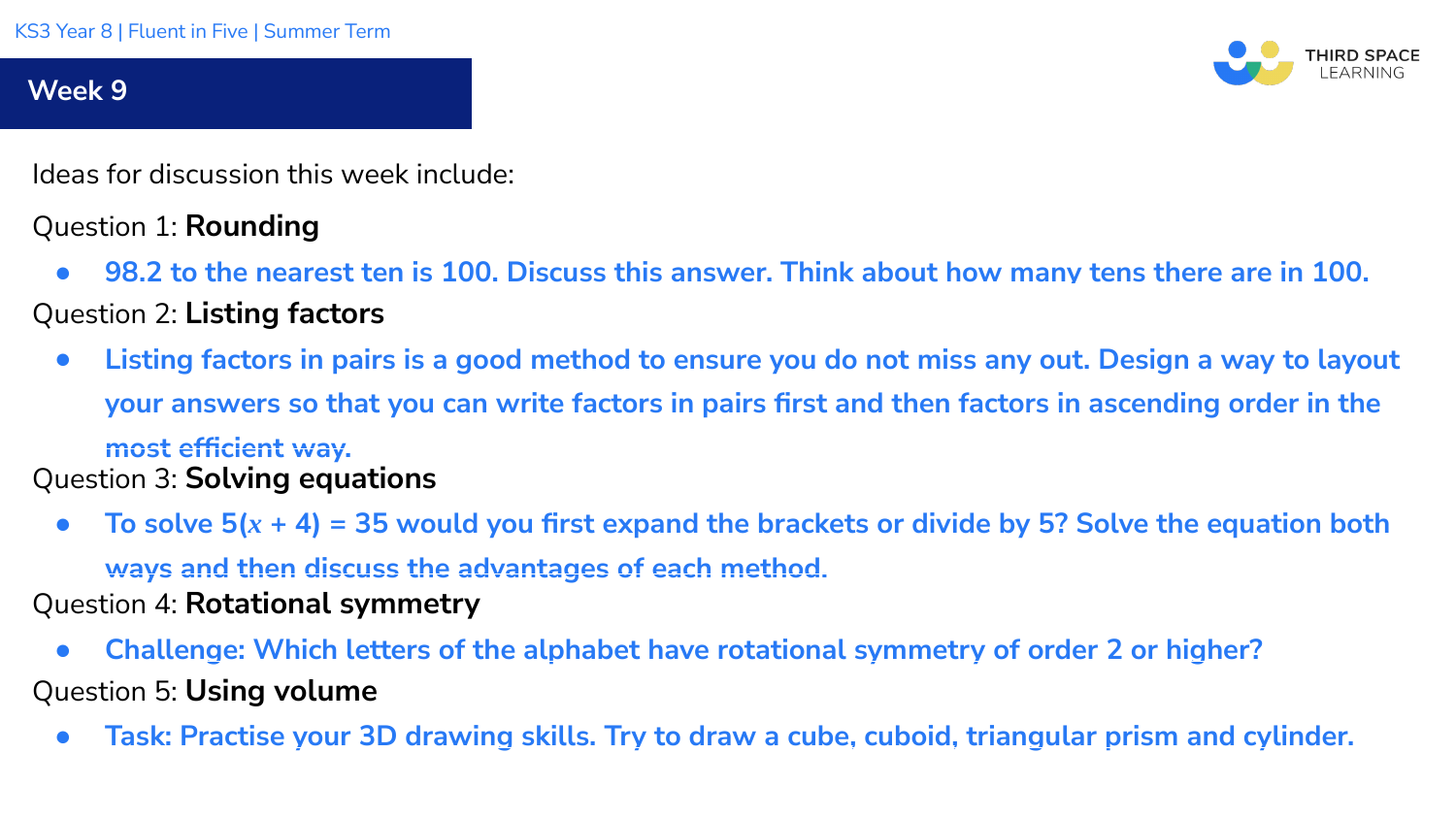

Week 9
| Ideas for discussion this week include: |
| --- |
| Question 1: Rounding 98.2 to the nearest ten is 100. Discuss this answer. Think about how many tens there are in 100. |
| Question 2: Listing factors Listing factors in pairs is a good method to ensure you do not miss any out. Design a way to layout your answers so that you can write factors in pairs first and then factors in ascending order in the most efficient way. |
| Question 3: Solving equations To solve 5(x + 4) = 35 would you first expand the brackets or divide by 5? Solve the equation both ways and then discuss the advantages of each method. |
| Question 4: Rotational symmetry Challenge: Which letters of the alphabet have rotational symmetry of order 2 or higher? |
| Question 5: Using volume Task: Practise your 3D drawing skills. Try to draw a cube, cuboid, triangular prism and cylinder. |